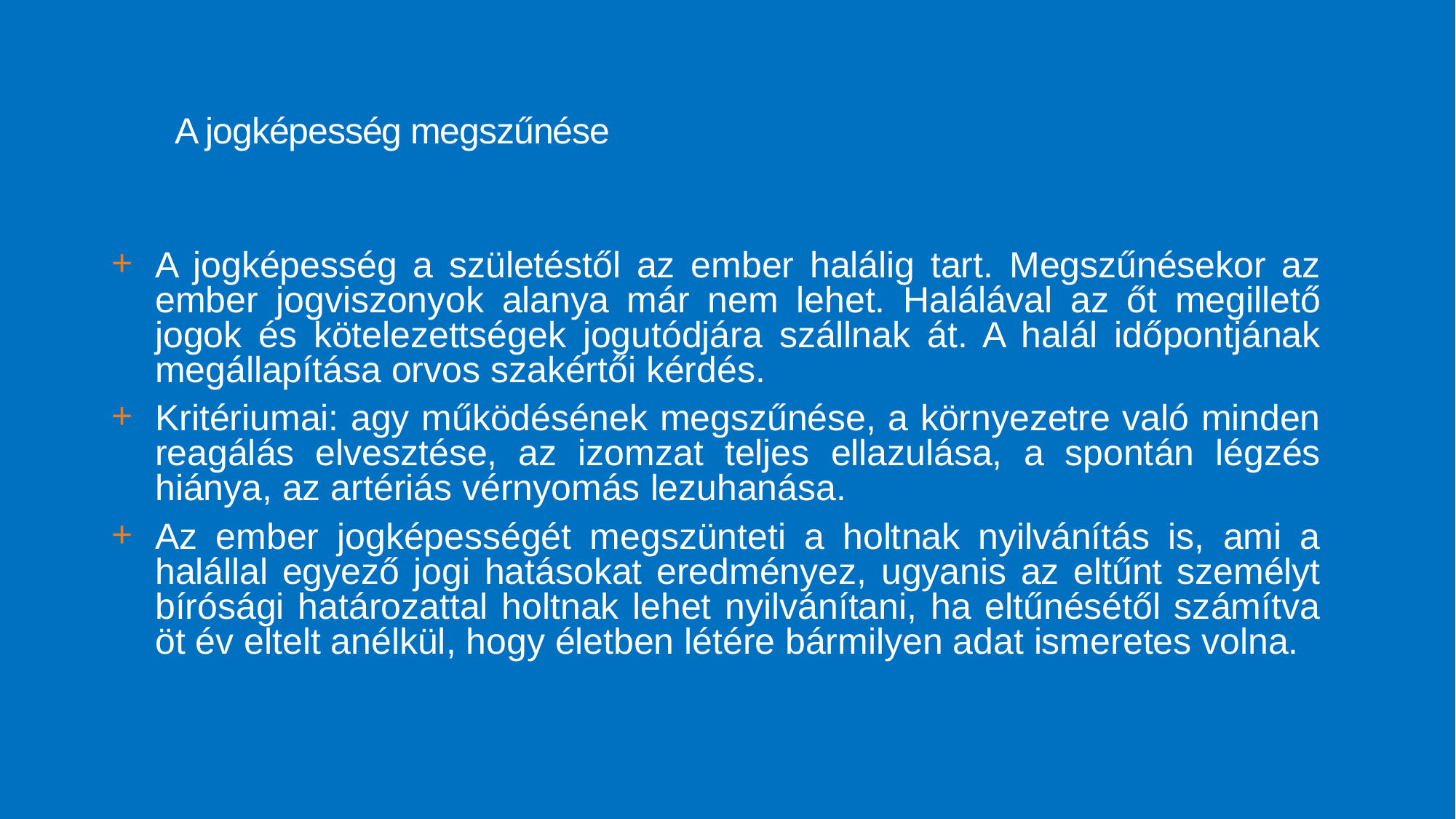

# A jogképesség megszűnése
A jogképesség a születéstől az ember halálig tart. Megszűnésekor az ember jogviszonyok alanya már nem lehet. Halálával az őt megillető jogok és kötelezettségek jogutódjára szállnak át. A halál időpontjának megállapítása orvos szakértői kérdés.
Kritériumai: agy működésének megszűnése, a környezetre való minden reagálás elvesztése, az izomzat teljes ellazulása, a spontán légzés hiánya, az artériás vérnyomás lezuhanása.
Az ember jogképességét megszünteti a holtnak nyilvánítás is, ami a halállal egyező jogi hatásokat eredményez, ugyanis az eltűnt személyt bírósági határozattal holtnak lehet nyilvánítani, ha eltűnésétől számítva öt év eltelt anélkül, hogy életben létére bármilyen adat ismeretes volna.